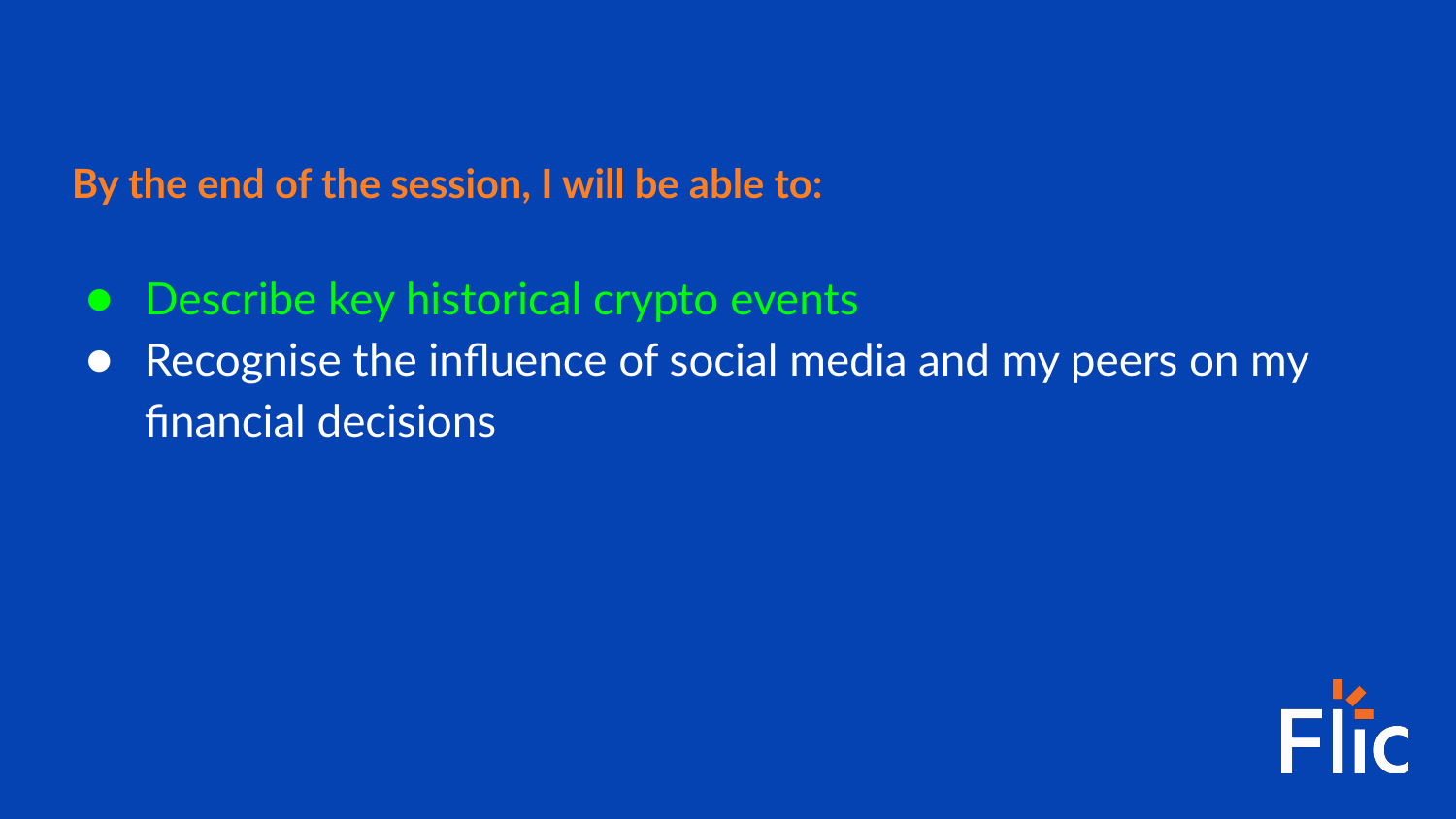

By the end of the session, I will be able to:

Describe key historical crypto events
Recognise the influence of social media and my peers on my financial decisions